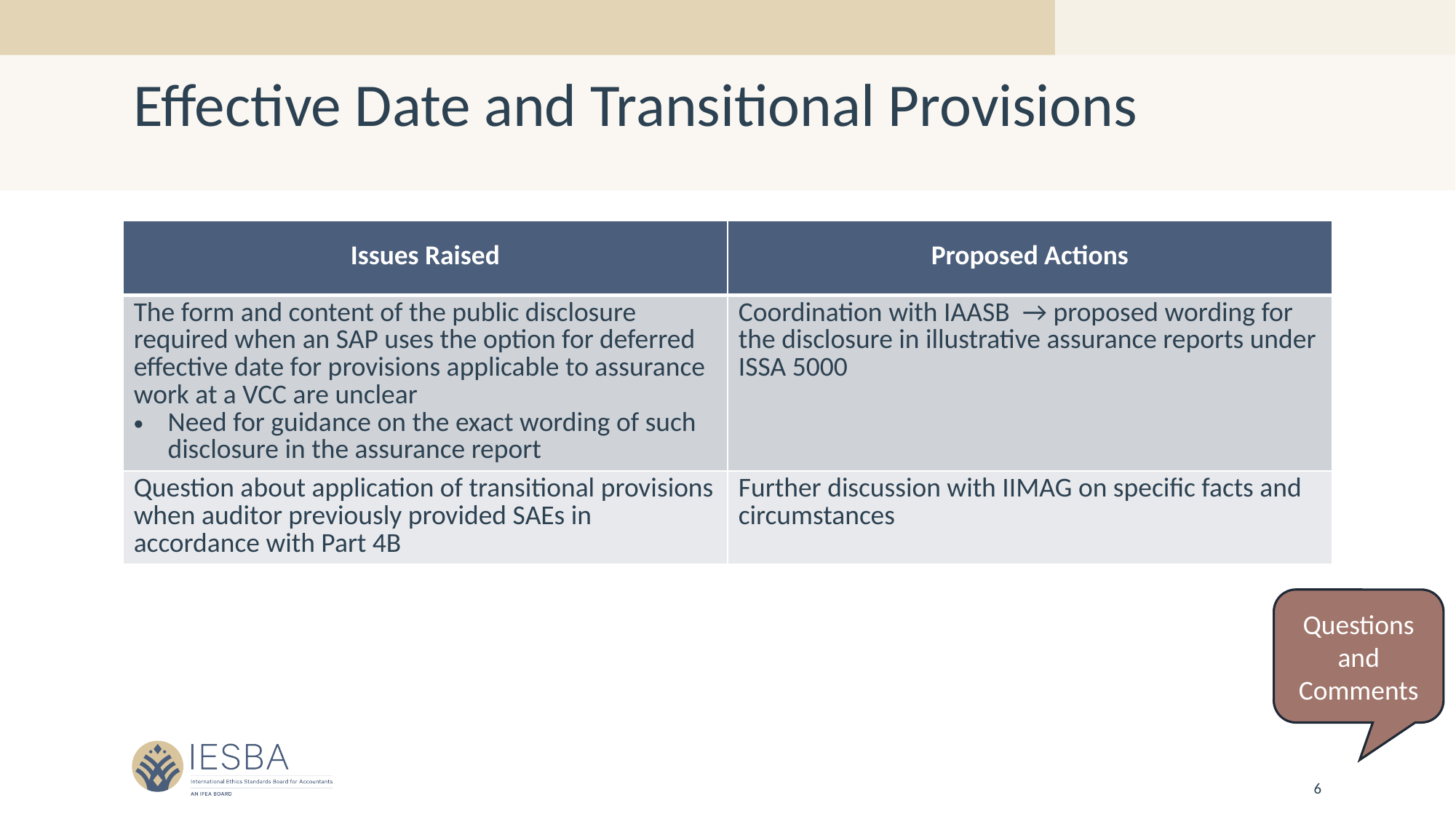

# Effective Date and Transitional Provisions
| Issues Raised | Proposed Actions |
| --- | --- |
| The form and content of the public disclosure required when an SAP uses the option for deferred effective date for provisions applicable to assurance work at a VCC are unclear Need for guidance on the exact wording of such disclosure in the assurance report | Coordination with IAASB → proposed wording for the disclosure in illustrative assurance reports under ISSA 5000 |
| Question about application of transitional provisions when auditor previously provided SAEs in accordance with Part 4B | Further discussion with IIMAG on specific facts and circumstances |
Questions and Comments
6